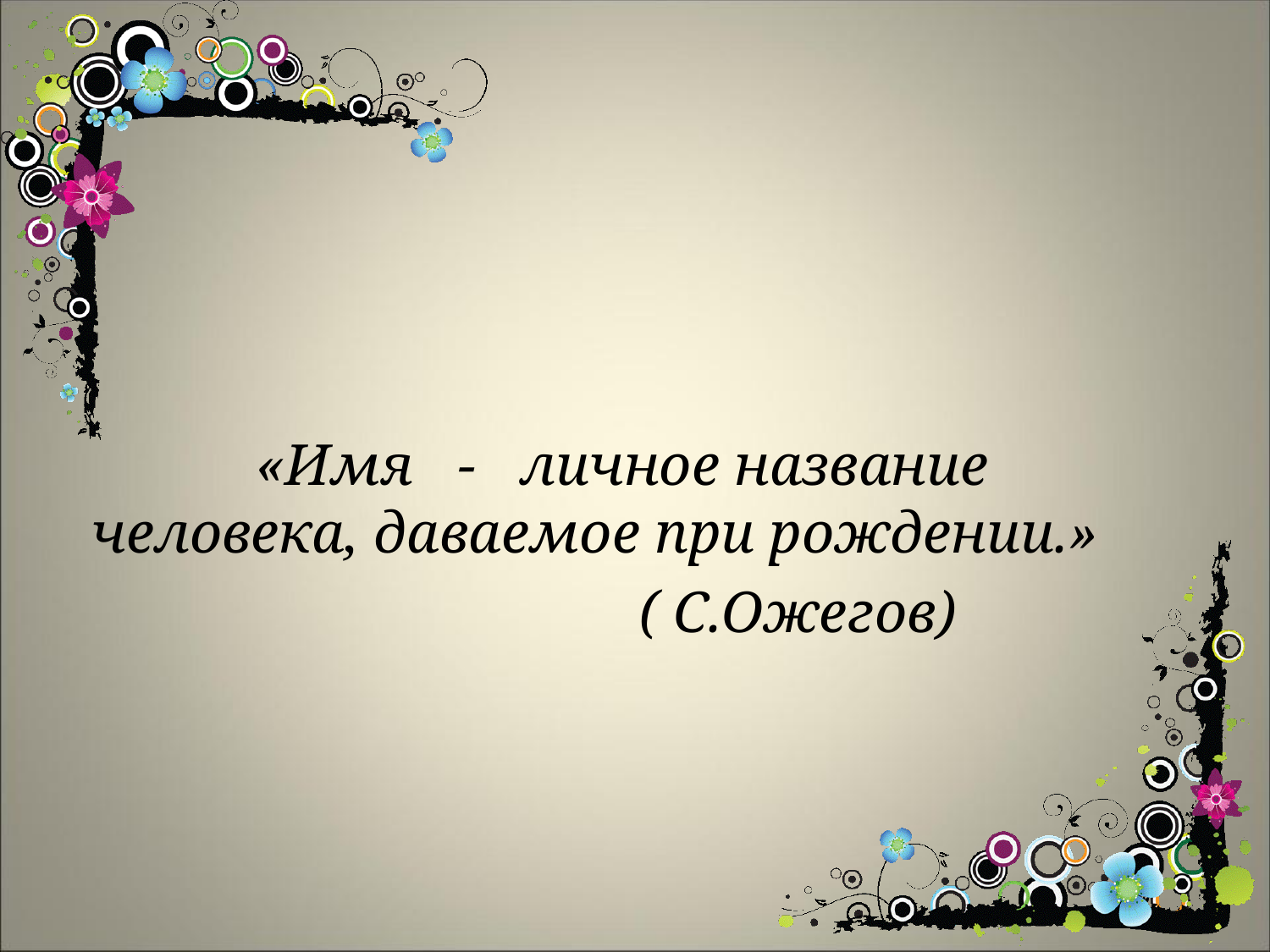

«Имя   -   личное название человека, даваемое при рождении.»
                               ( С.Ожегов)